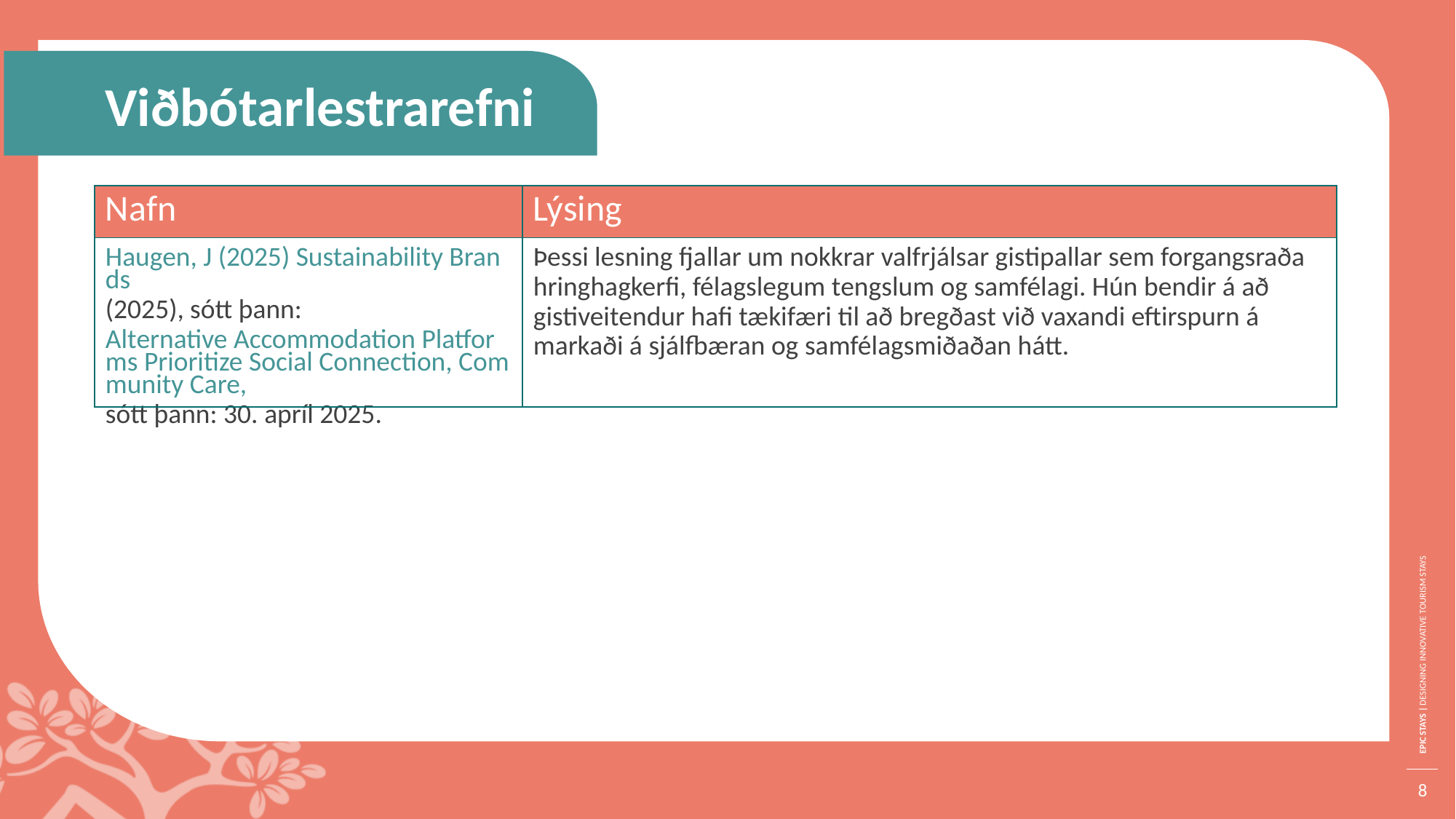

Viðbótarlestrarefni
| Nafn | Lýsing |
| --- | --- |
| Haugen, J (2025) Sustainability Brands (2025), sótt þann: Alternative Accommodation Platforms Prioritize Social Connection, Community Care, sótt þann: 30. apríl 2025. | Þessi lesning fjallar um nokkrar valfrjálsar gistipallar sem forgangsraða hringhagkerfi, félagslegum tengslum og samfélagi. Hún bendir á að gistiveitendur hafi tækifæri til að bregðast við vaxandi eftirspurn á markaði á sjálfbæran og samfélagsmiðaðan hátt. |
8